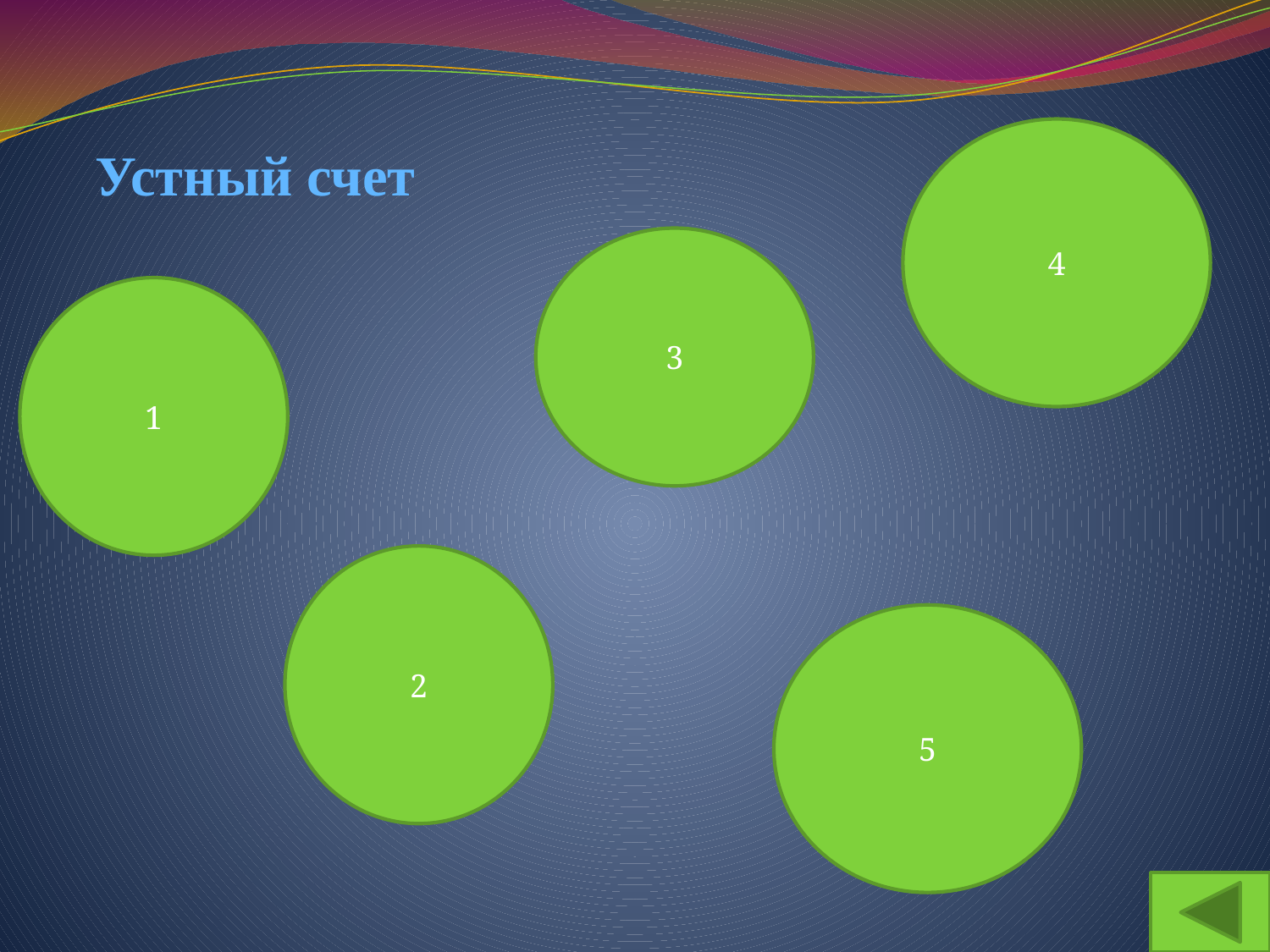

# Устный счет
4
3
1
2
5